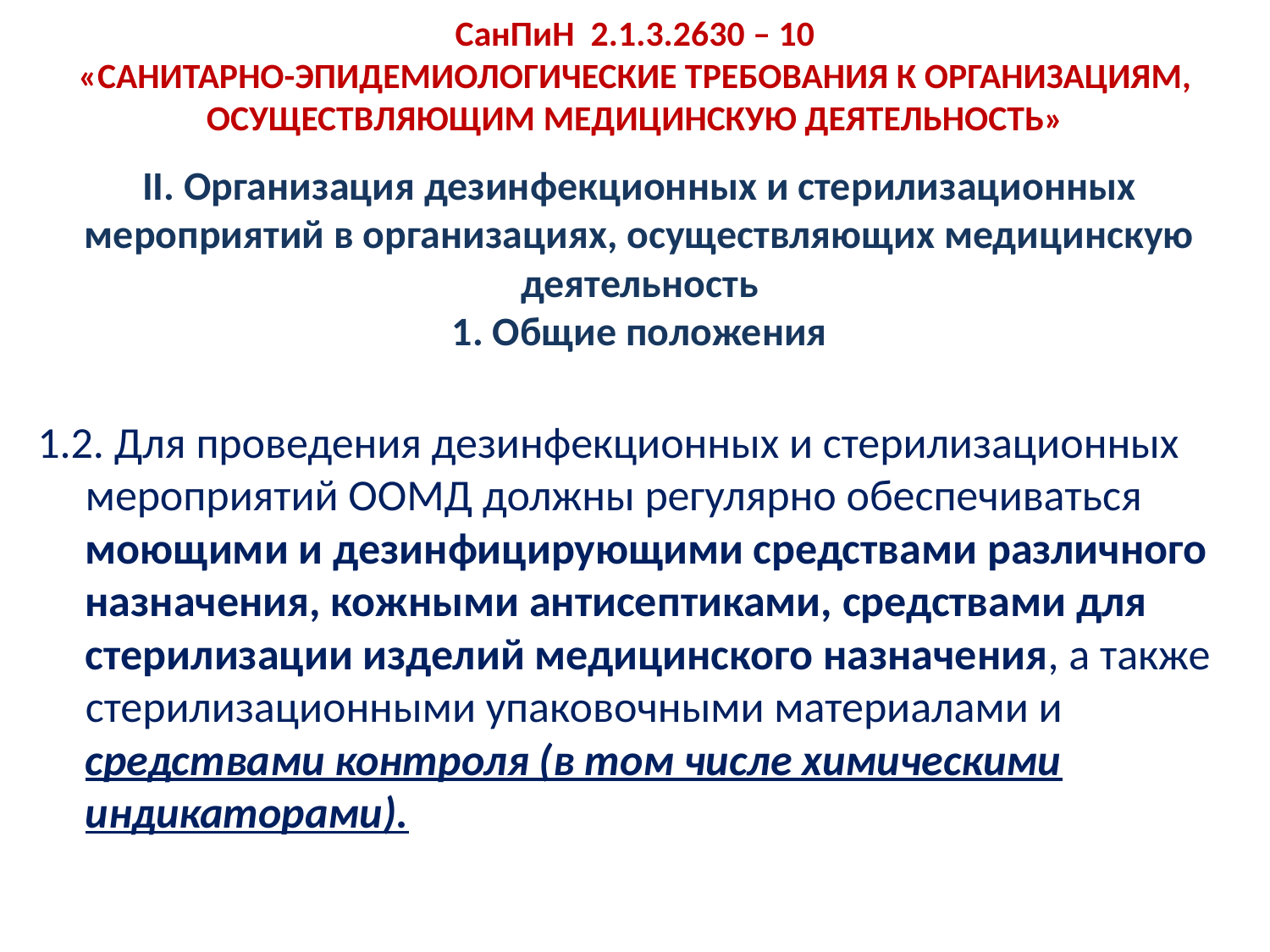

# СанПиН  2.1.3.2630 – 10 «САНИТАРНО-ЭПИДЕМИОЛОГИЧЕСКИЕ ТРЕБОВАНИЯ К ОРГАНИЗАЦИЯМ, ОСУЩЕСТВЛЯЮЩИМ МЕДИЦИНСКУЮ ДЕЯТЕЛЬНОСТЬ»
II. Организация дезинфекционных и стерилизационных мероприятий в организациях, осуществляющих медицинскую деятельность
1. Общие положения
1.2. Для проведения дезинфекционных и стерилизационных мероприятий ООМД должны регулярно обеспечиваться моющими и дезинфицирующими средствами различного назначения, кожными антисептиками, средствами для стерилизации изделий медицинского назначения, а также стерилизационными упаковочными материалами и средствами контроля (в том числе химическими индикаторами).